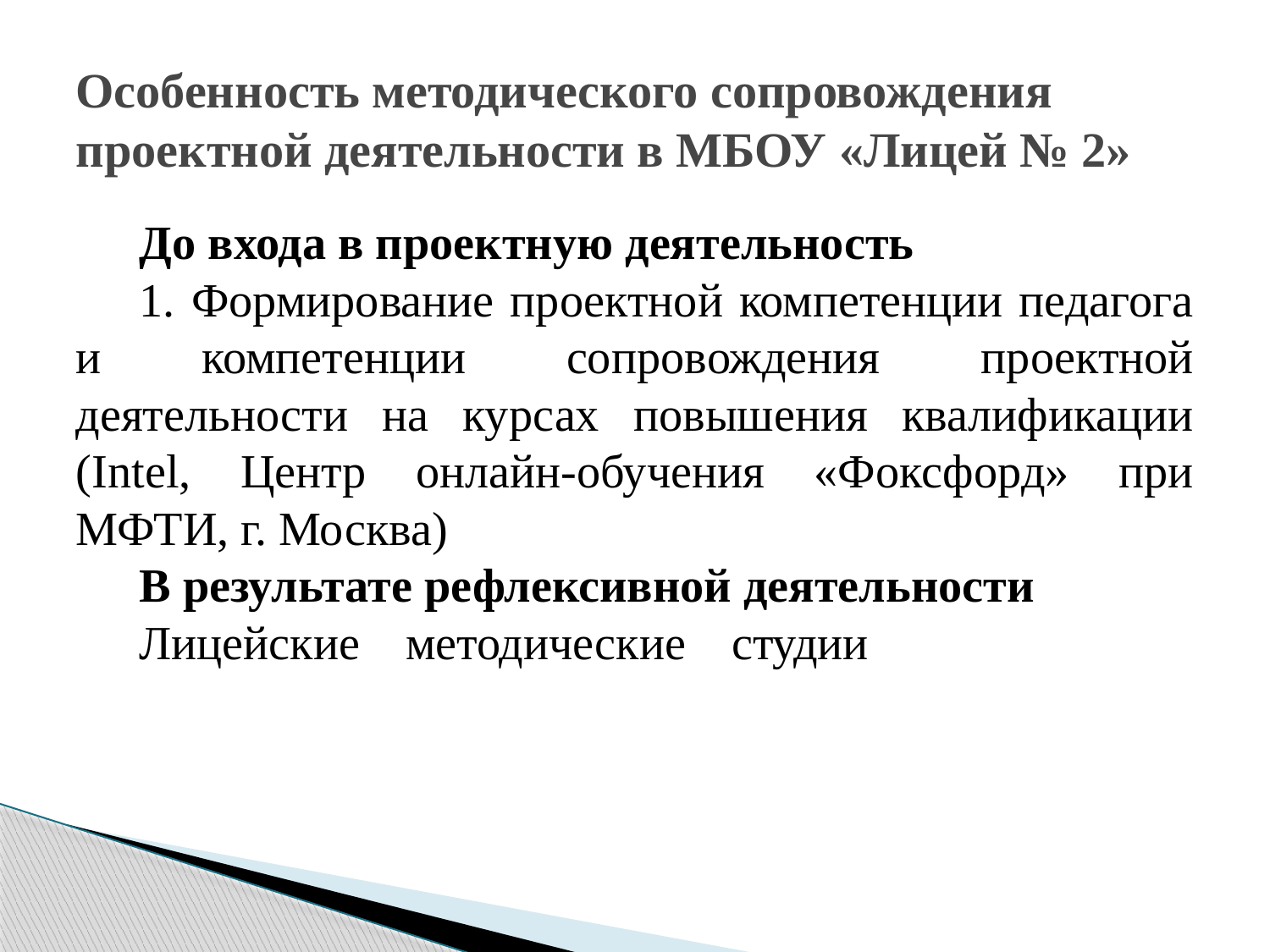

# Особенность методического сопровождения проектной деятельности в МБОУ «Лицей № 2»
До входа в проектную деятельность
1. Формирование проектной компетенции педагога и компетенции сопровождения проектной деятельности на курсах повышения квалификации (Intel, Центр онлайн-обучения «Фоксфорд» при МФТИ, г. Москва)
В результате рефлексивной деятельности
Лицейские методические студии